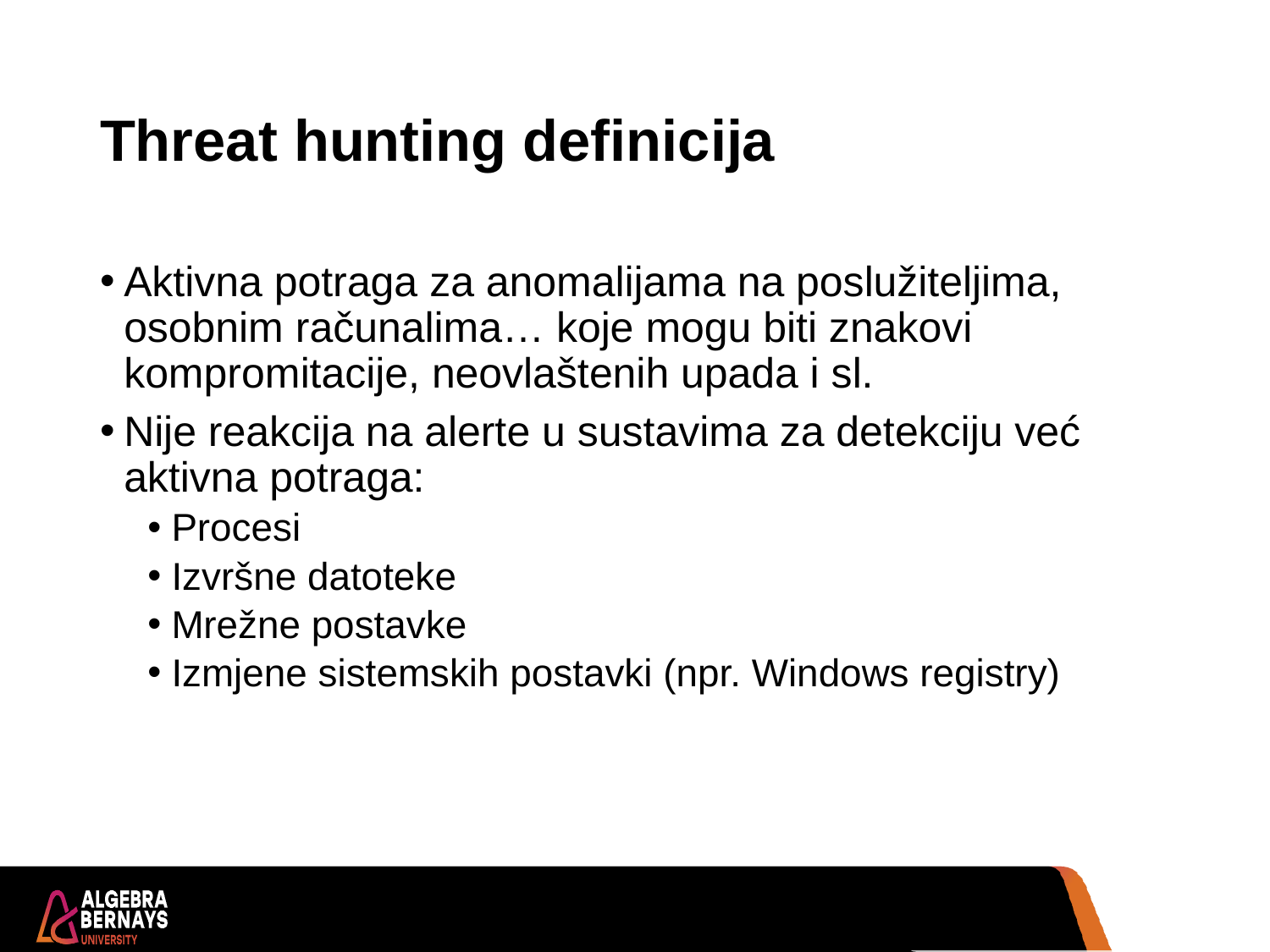

# Threat hunting definicija
Aktivna potraga za anomalijama na poslužiteljima, osobnim računalima… koje mogu biti znakovi kompromitacije, neovlaštenih upada i sl.
Nije reakcija na alerte u sustavima za detekciju već aktivna potraga:
Procesi
Izvršne datoteke
Mrežne postavke
Izmjene sistemskih postavki (npr. Windows registry)